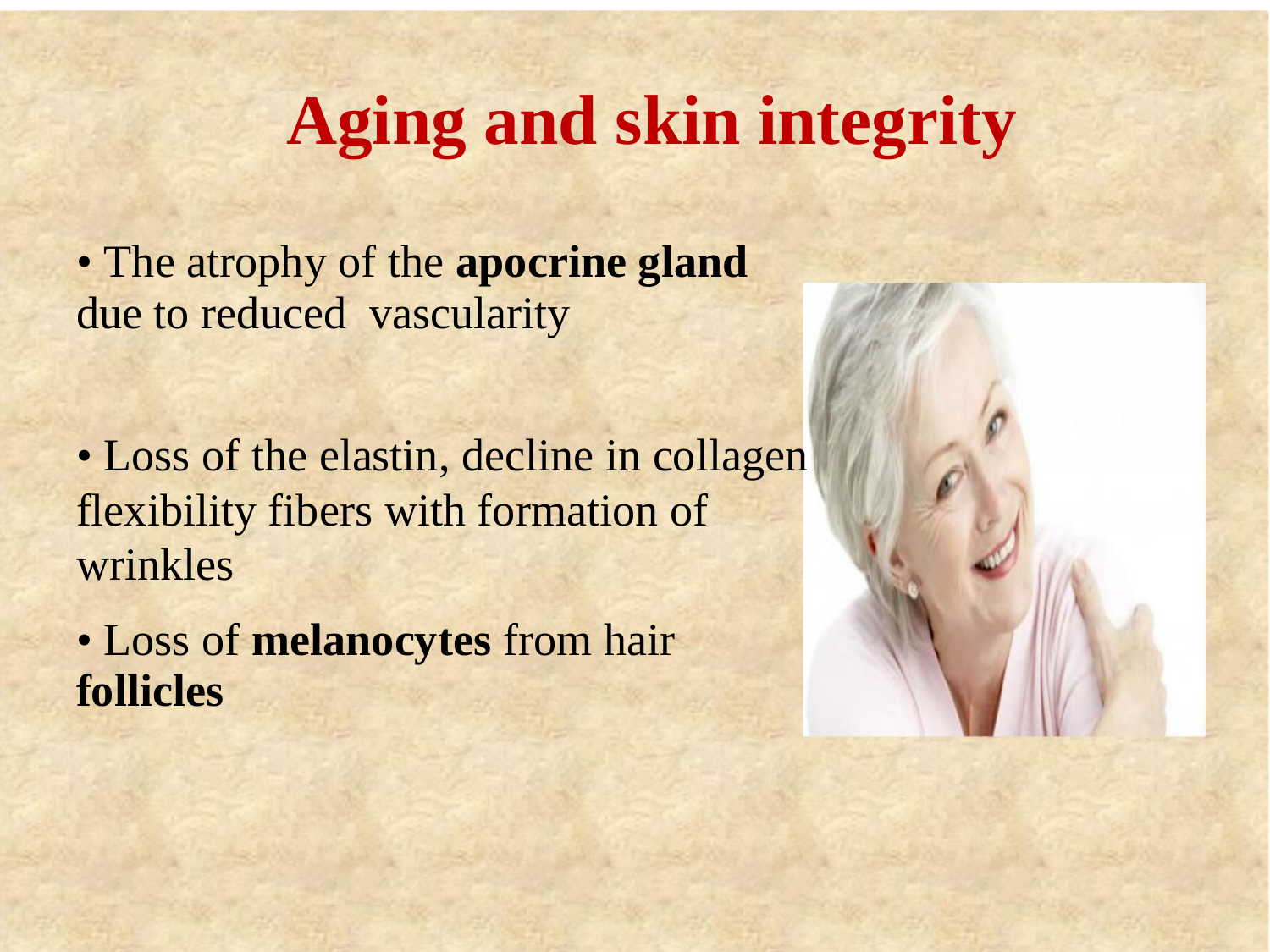

Aging and skin integrity
• The atrophy of the apocrine gland due to reduced  vascularity

• Loss of the elastin, decline in collagen flexibility fibers with formation of wrinkles

• Loss of melanocytes from hair follicles